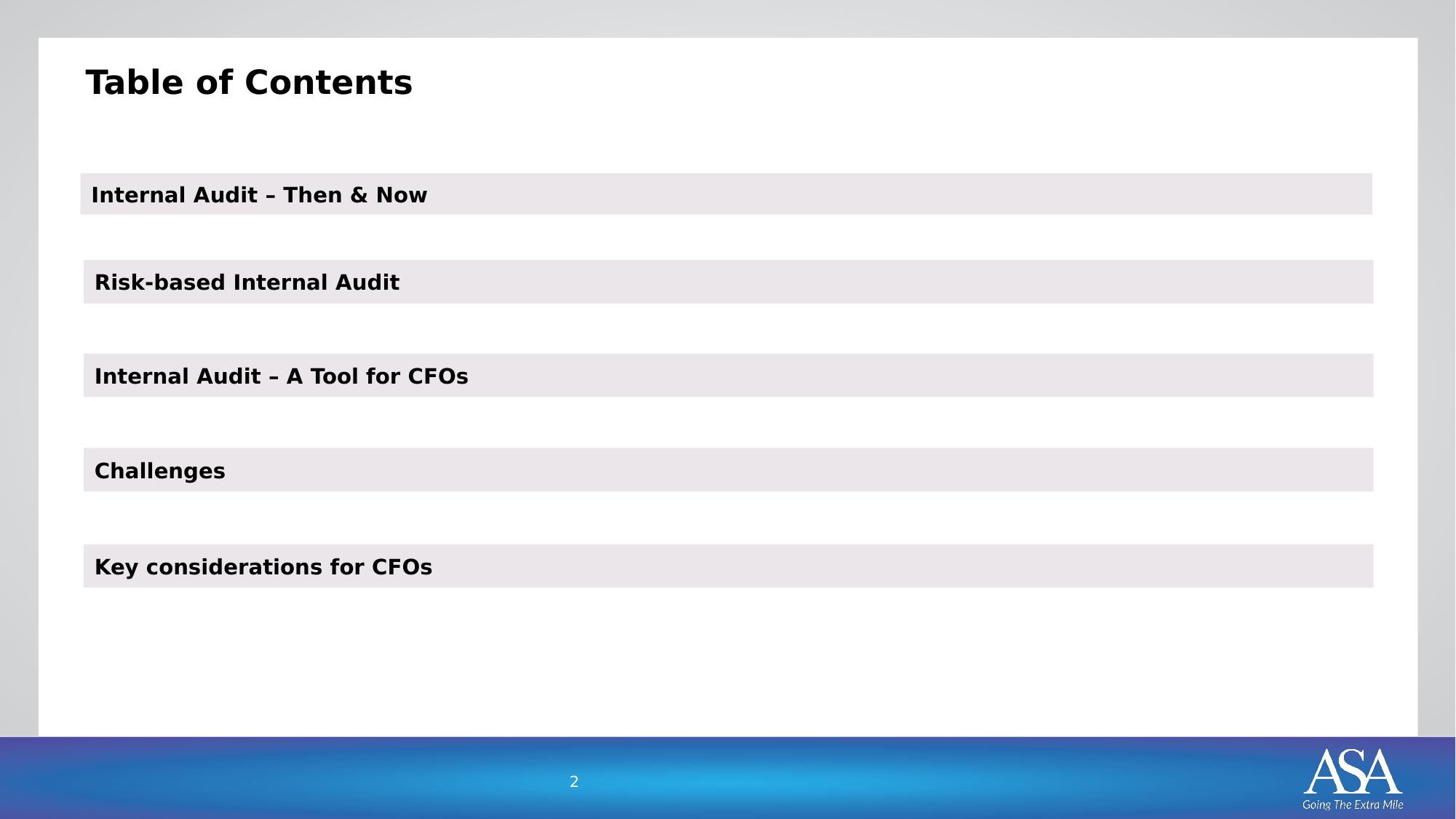

# Table of Contents
Internal Audit – Then & Now
Risk-based Internal Audit
Internal Audit – A Tool for CFOs
Challenges
Key considerations for CFOs
2